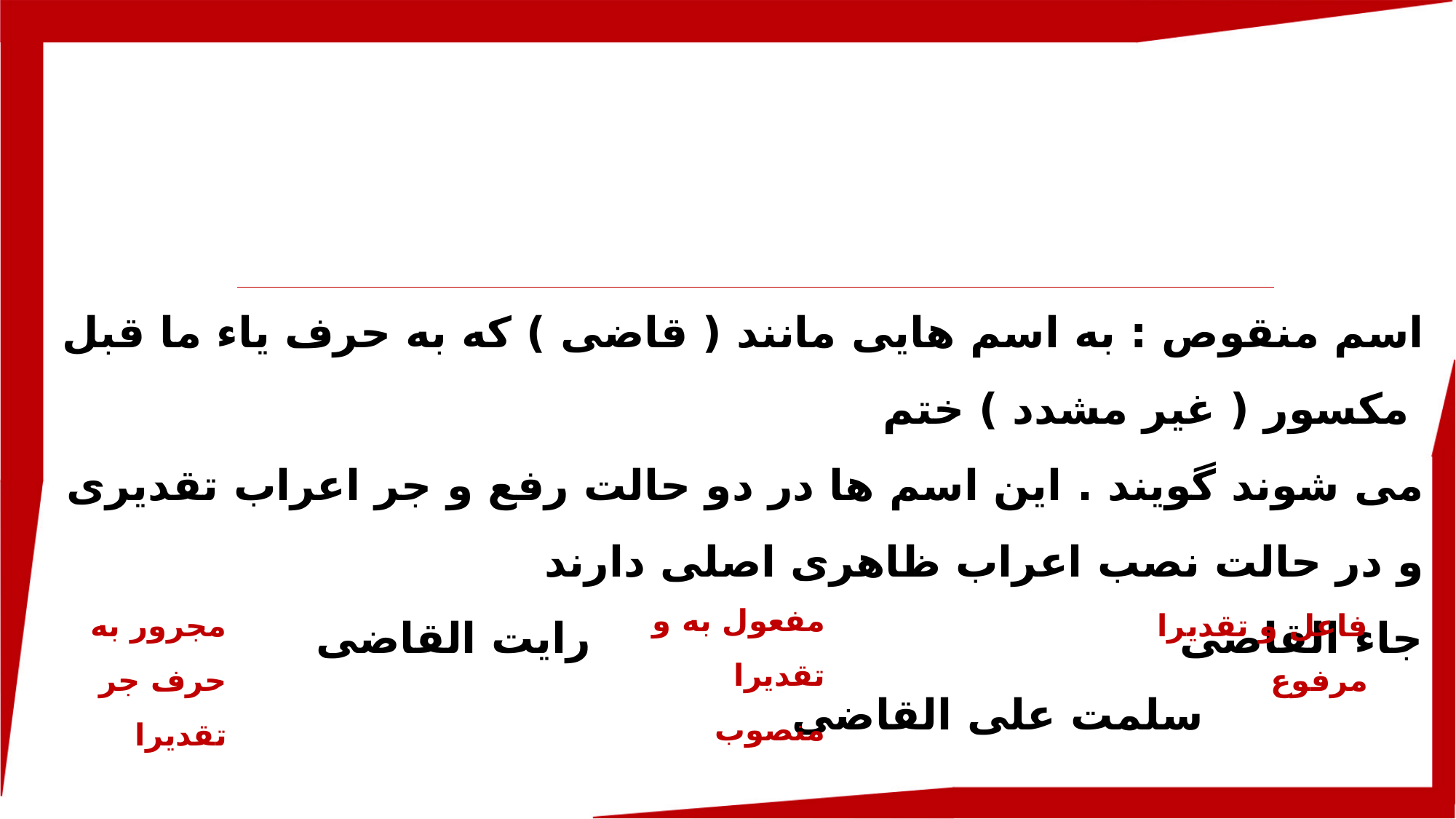

اسم منقوص : به اسم هایی مانند ( قاضی ) که به حرف یاء ما قبل مکسور ( غیر مشدد ) ختم
می شوند گویند . این اسم ها در دو حالت رفع و جر اعراب تقدیری و در حالت نصب اعراب ظاهری اصلی دارند
جاء القاضی                                        رایت القاضی                                  سلمت علی القاضی

مفعول به و تقدیرا منصوب
 مجرور به حرف جر تقدیرا
فاعل و تقدیرا مرفوع